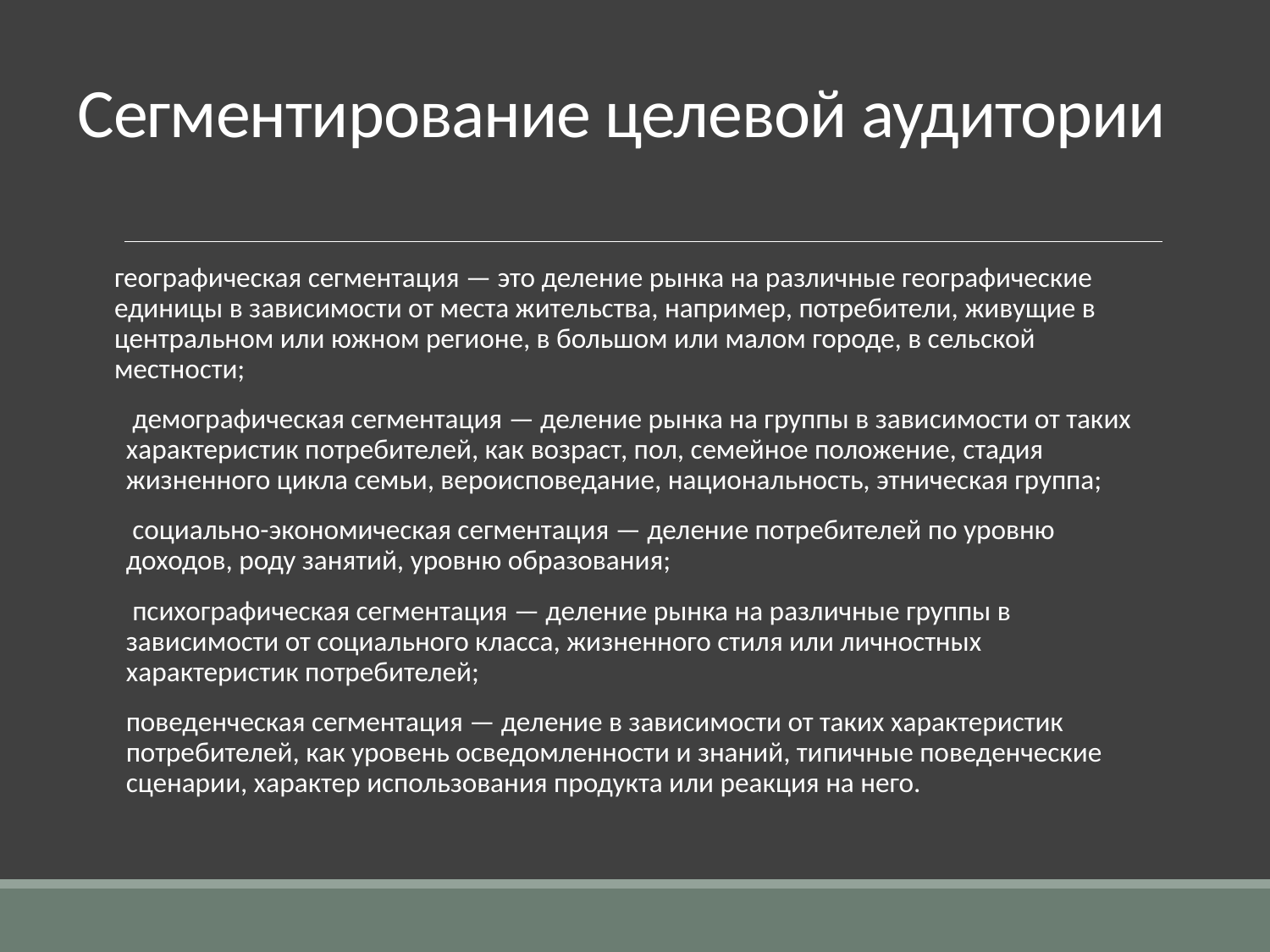

# Сегментирование целевой аудитории
географическая сегментация — это деление рынка на различные географические единицы в зависимости от места жительства, например, потребители, живущие в центральном или южном регионе, в большом или малом городе, в сельской местности;
 демографическая сегментация — деление рынка на группы в зависимости от таких характеристик потребителей, как возраст, пол, семейное положение, стадия жизненного цикла семьи, вероисповедание, национальность, этническая группа;
 социально-экономическая сегментация — деление потребителей по уровню доходов, роду занятий, уровню образования;
 психографическая сегментация — деление рынка на различные группы в зависимости от социального класса, жизненного стиля или личностных характеристик потребителей;
поведенческая сегментация — деление в зависимости от таких характеристик потребителей, как уровень осведомленности и знаний, типичные поведенческие сценарии, характер использования продукта или реакция на него.